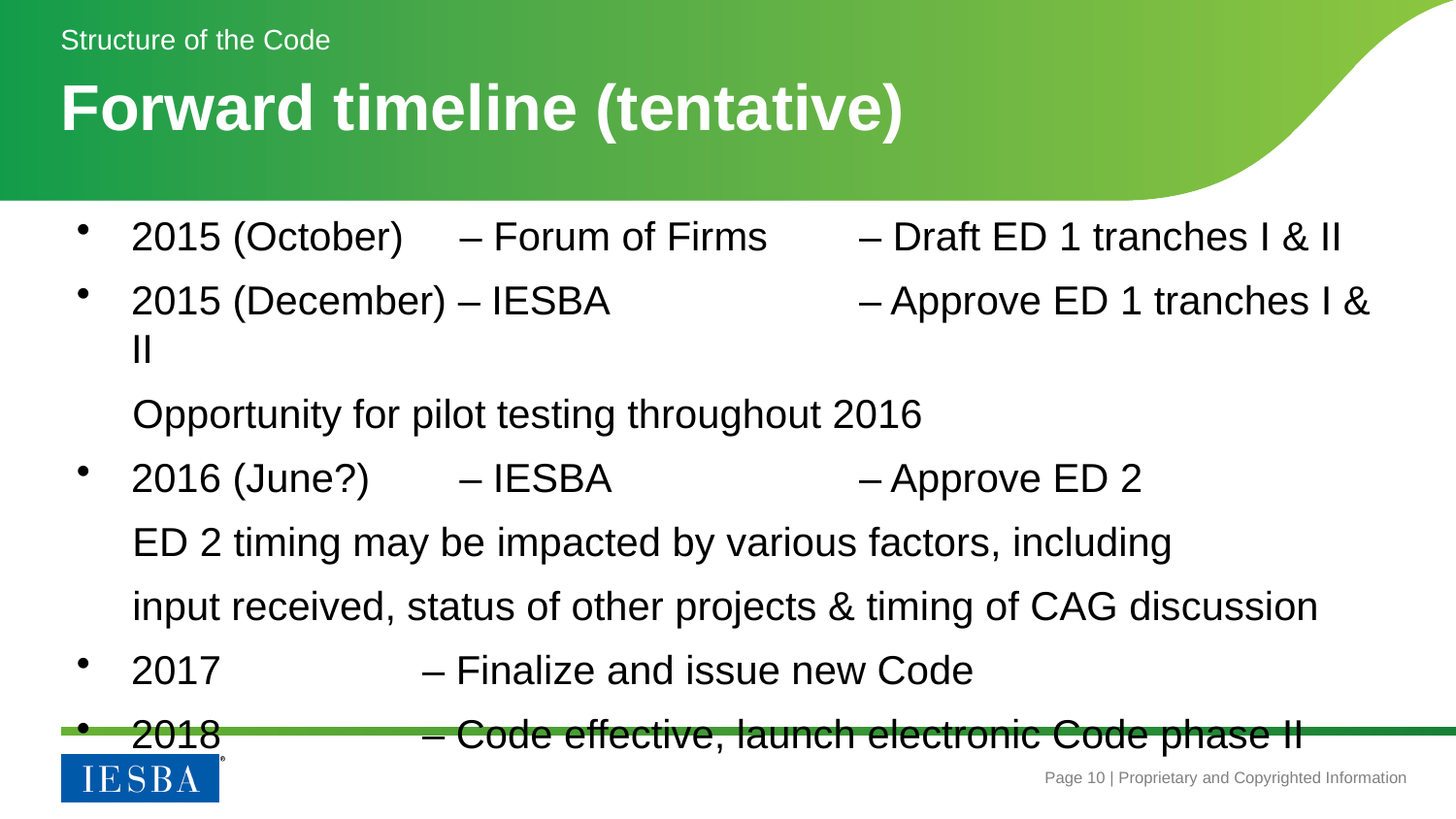

Structure of the Code

# Forward timeline (tentative)
2015 (October)     – Forum of Firms	– Draft ED 1 tranches I & II
2015 (December) – IESBA 		– Approve ED 1 tranches I & II
Opportunity for pilot testing throughout 2016
2016 (June?)        – IESBA  		– Approve ED 2
ED 2 timing may be impacted by various factors, including
input received, status of other projects & timing of CAG discussion
2017		– Finalize and issue new Code
2018		– Code effective, launch electronic Code phase II